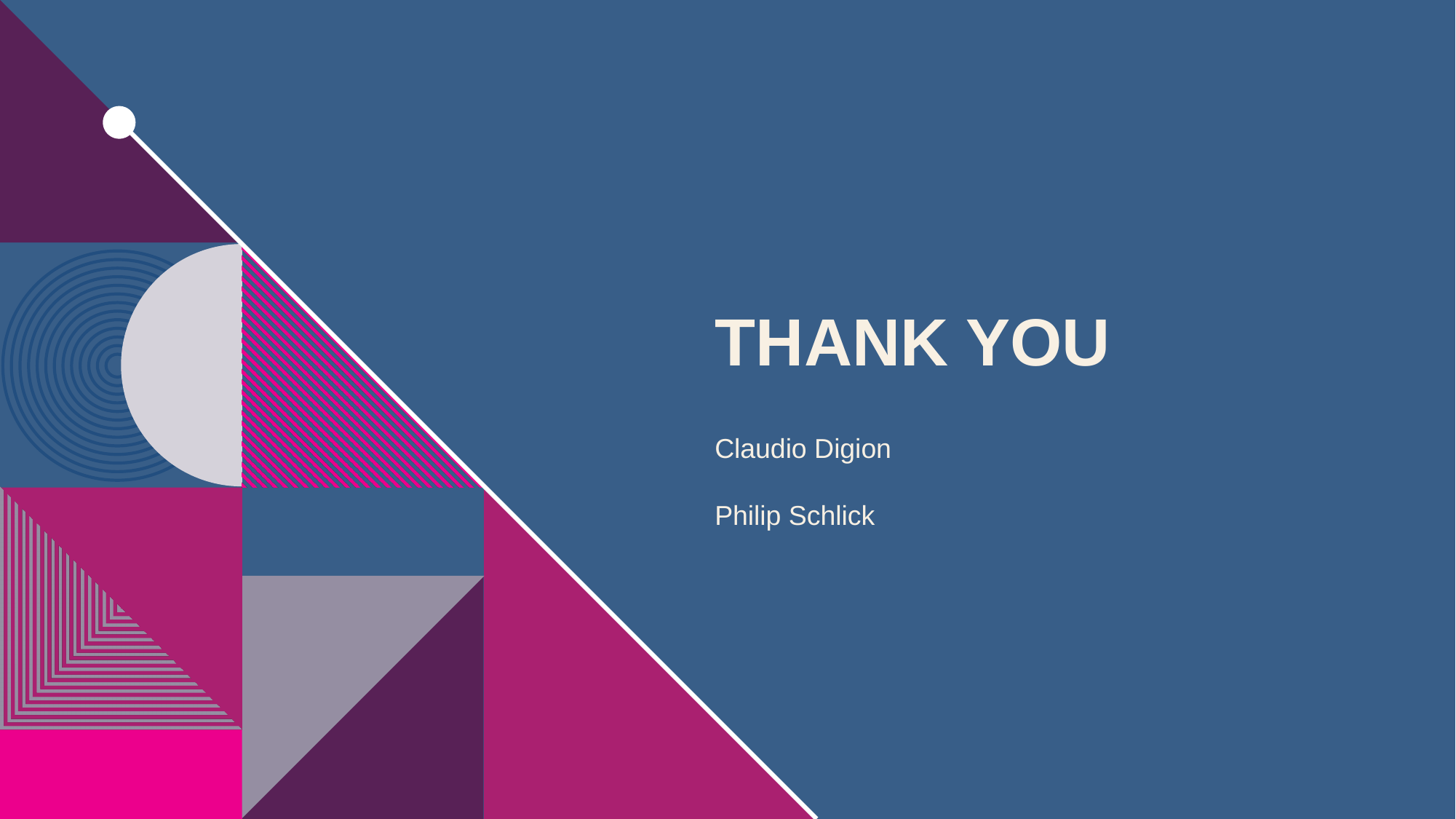

# Thank you
Claudio Digion
Philip Schlick